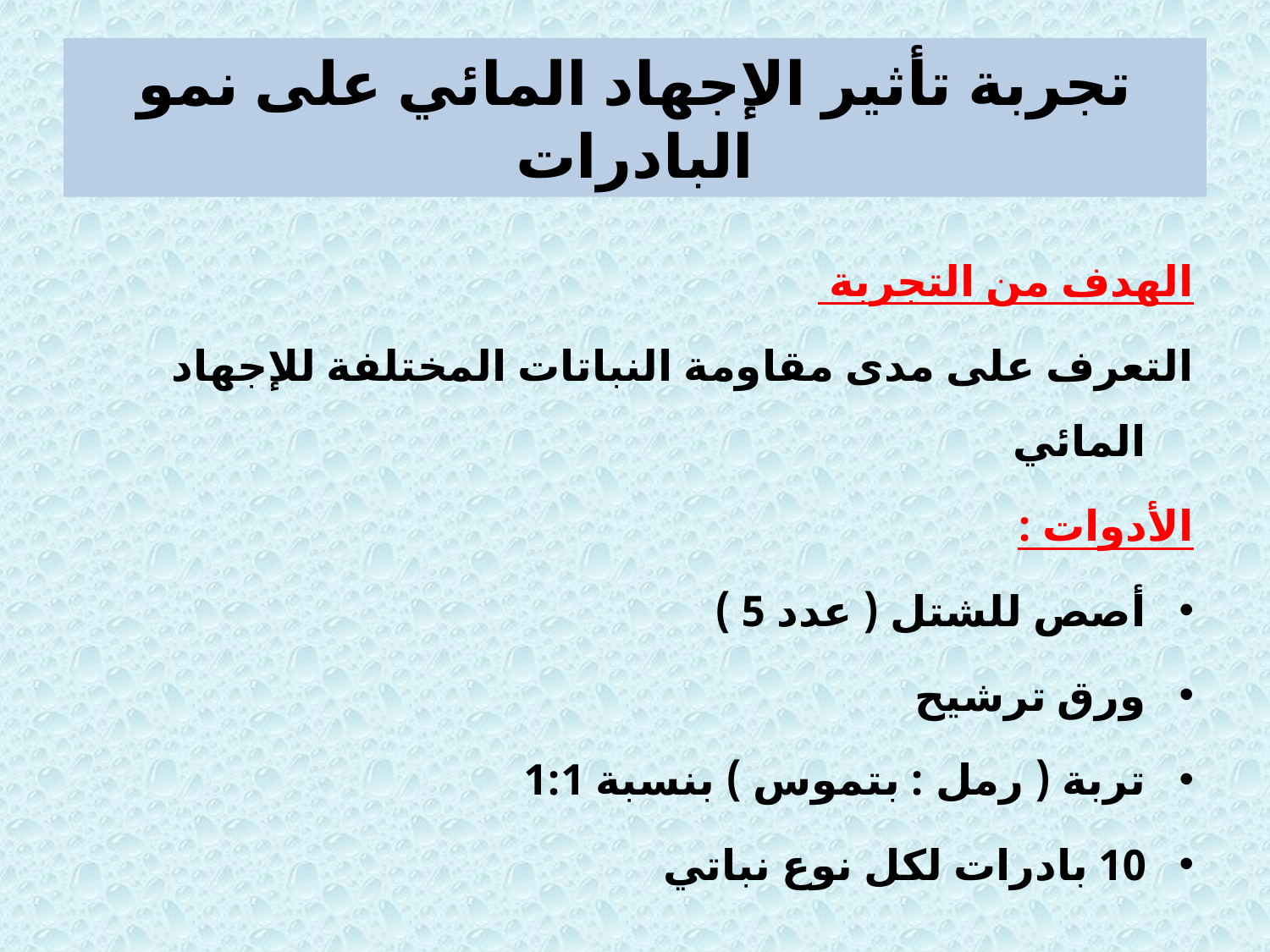

# تجربة تأثير الإجهاد المائي على نمو البادرات
الهدف من التجربة
التعرف على مدى مقاومة النباتات المختلفة للإجهاد المائي
الأدوات :
أصص للشتل ( عدد 5 )
ورق ترشيح
تربة ( رمل : بتموس ) بنسبة 1:1
10 بادرات لكل نوع نباتي